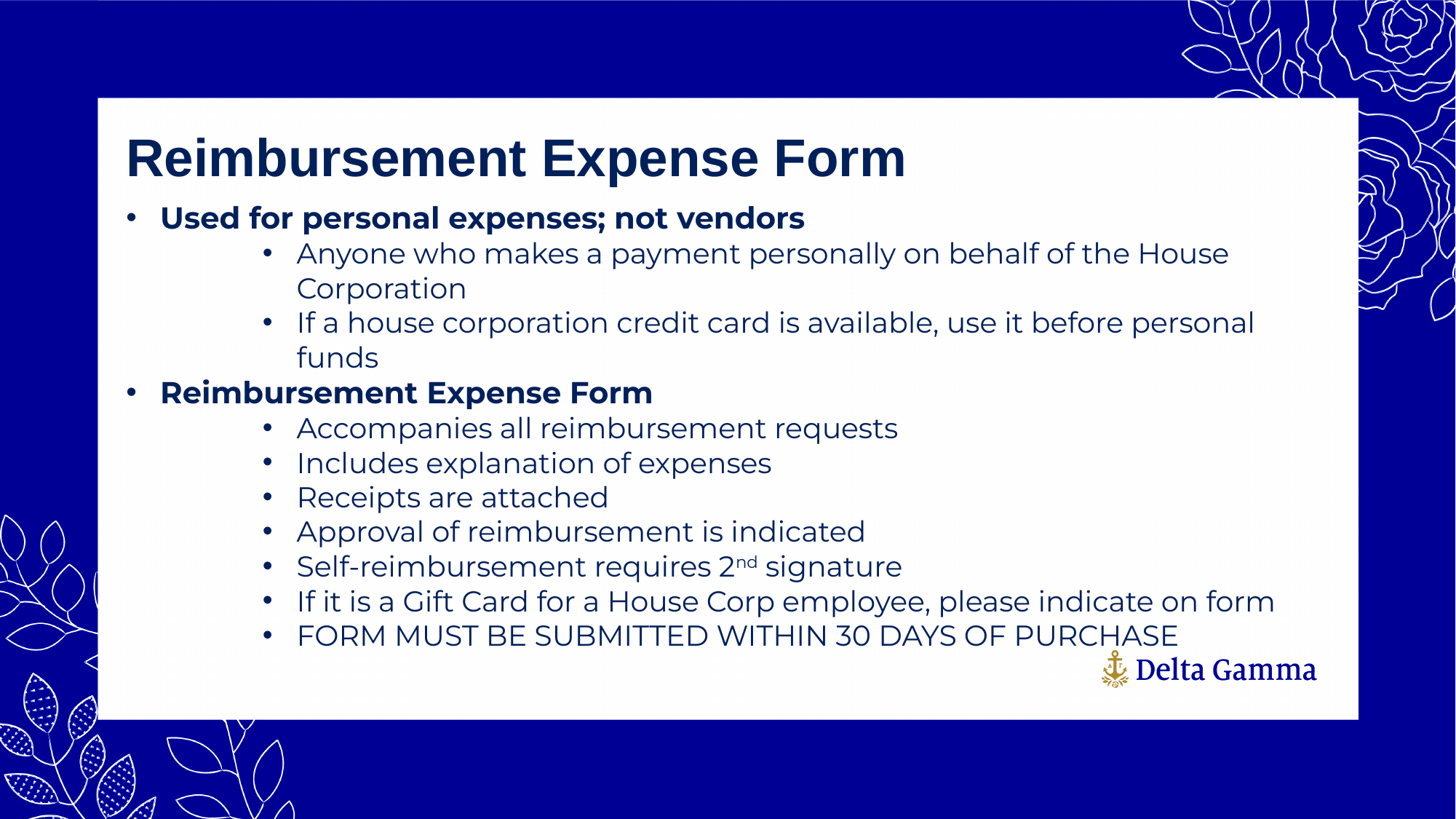

Reimbursement Expense Form
Used for personal expenses; not vendors
Anyone who makes a payment personally on behalf of the House Corporation
If a house corporation credit card is available, use it before personal funds
Reimbursement Expense Form
Accompanies all reimbursement requests
Includes explanation of expenses
Receipts are attached
Approval of reimbursement is indicated
Self-reimbursement requires 2nd signature
If it is a Gift Card for a House Corp employee, please indicate on form
FORM MUST BE SUBMITTED WITHIN 30 DAYS OF PURCHASE